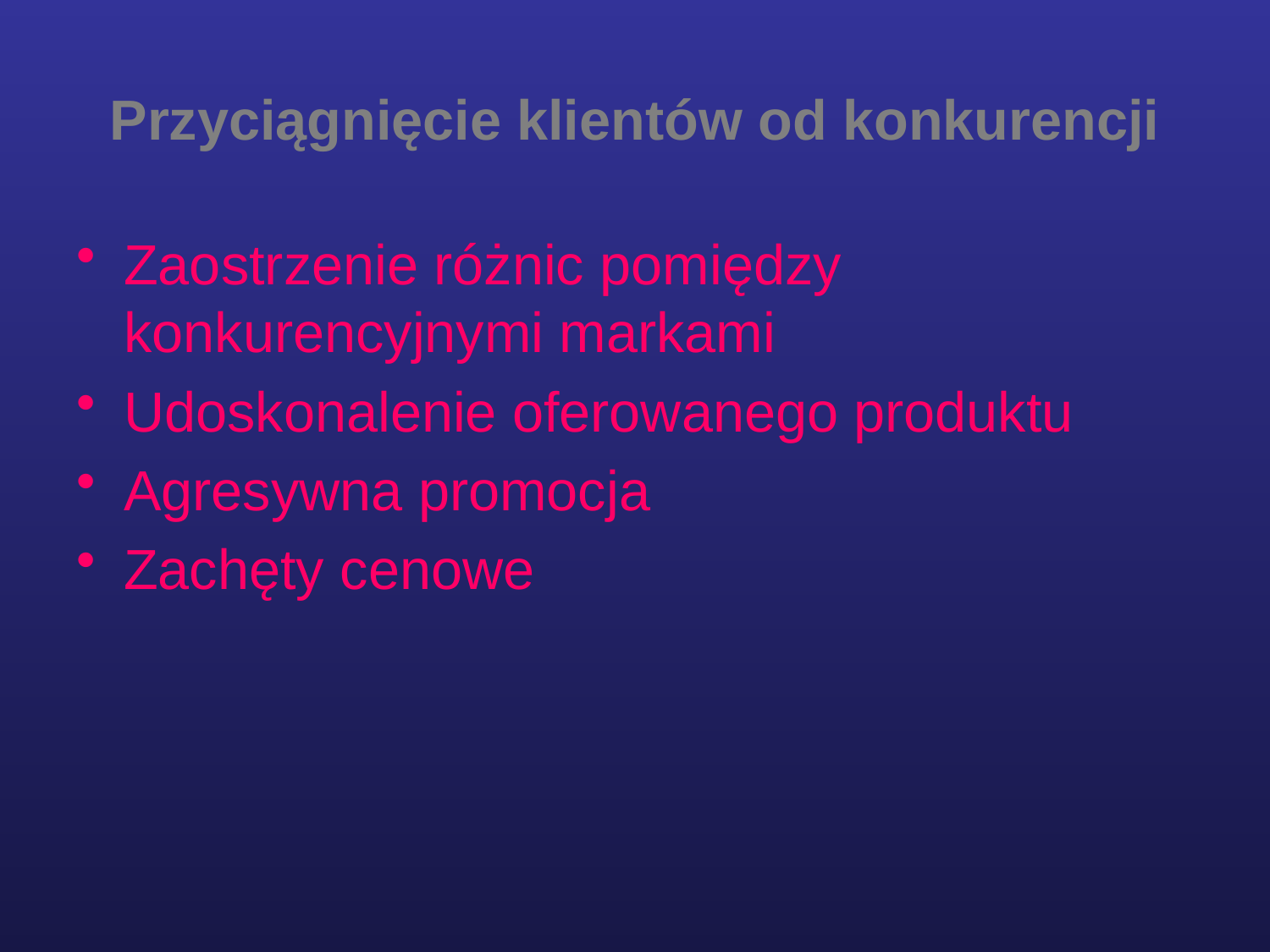

# Przyciągnięcie klientów od konkurencji
Zaostrzenie różnic pomiędzy konkurencyjnymi markami
Udoskonalenie oferowanego produktu
Agresywna promocja
Zachęty cenowe